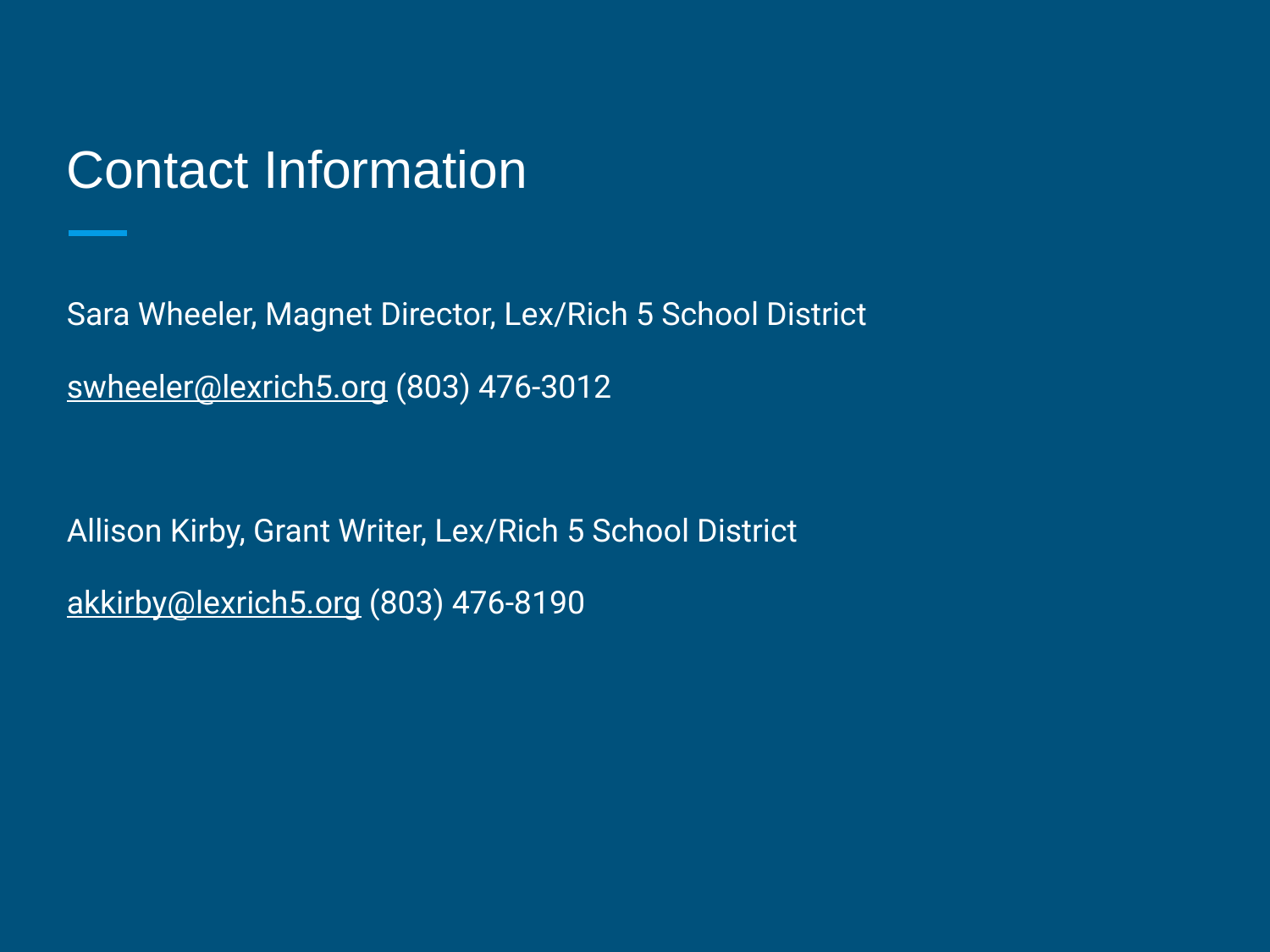

# Contact Information
Sara Wheeler, Magnet Director, Lex/Rich 5 School District
swheeler@lexrich5.org (803) 476-3012

Allison Kirby, Grant Writer, Lex/Rich 5 School District
akkirby@lexrich5.org (803) 476-8190